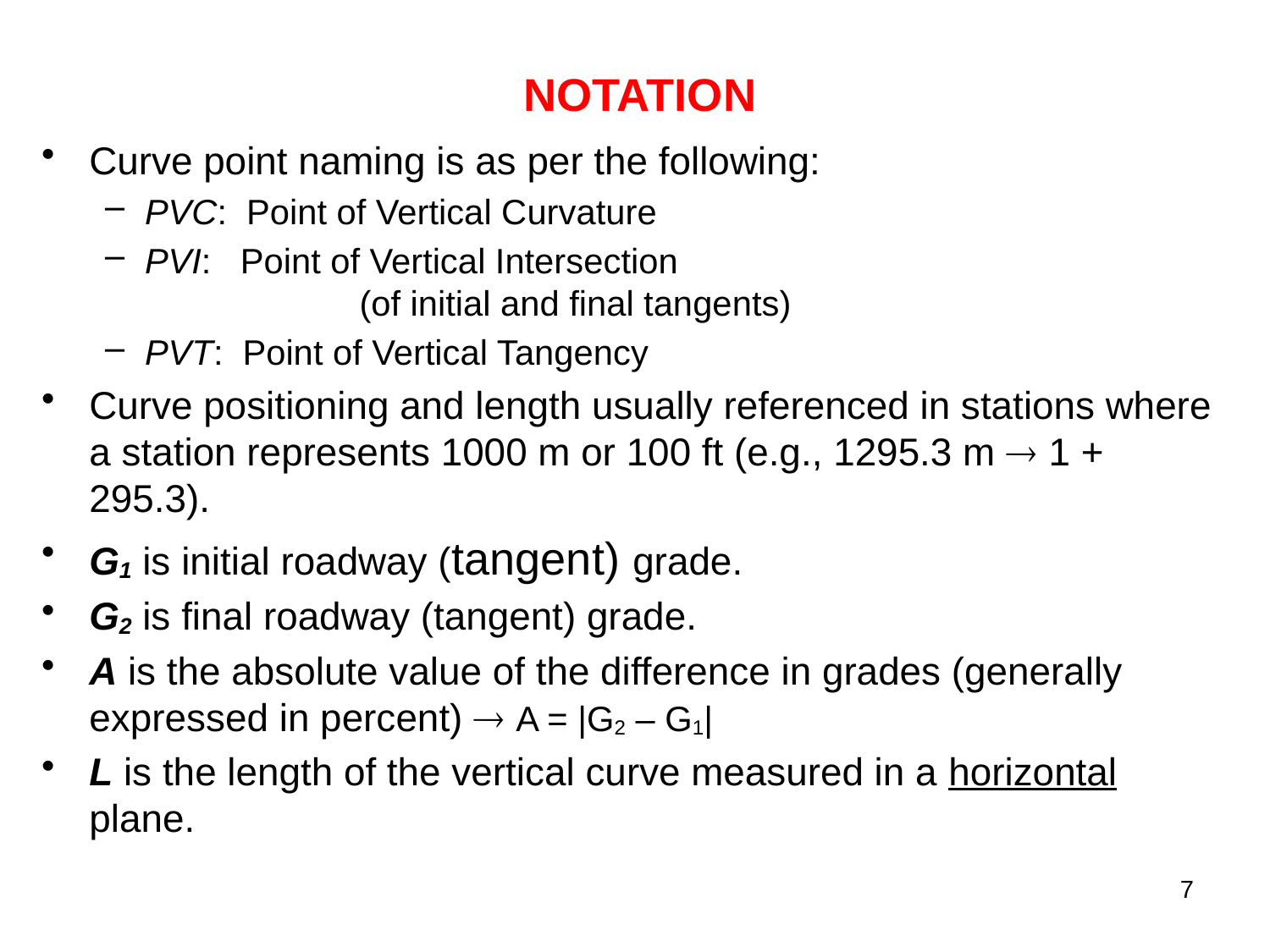

NOTATION
Curve point naming is as per the following:
PVC:  Point of Vertical Curvature
PVI:   Point of Vertical Intersection
	         (of initial and final tangents)
PVT:  Point of Vertical Tangency
Curve positioning and length usually referenced in stations where a station represents 1000 m or 100 ft (e.g., 1295.3 m → 1 + 295.3).
G1 is initial roadway (tangent) grade.
G2 is final roadway (tangent) grade.
A is the absolute value of the difference in grades (generally expressed in percent) → A = |G2 – G1|
L is the length of the vertical curve measured in a horizontal plane.

7